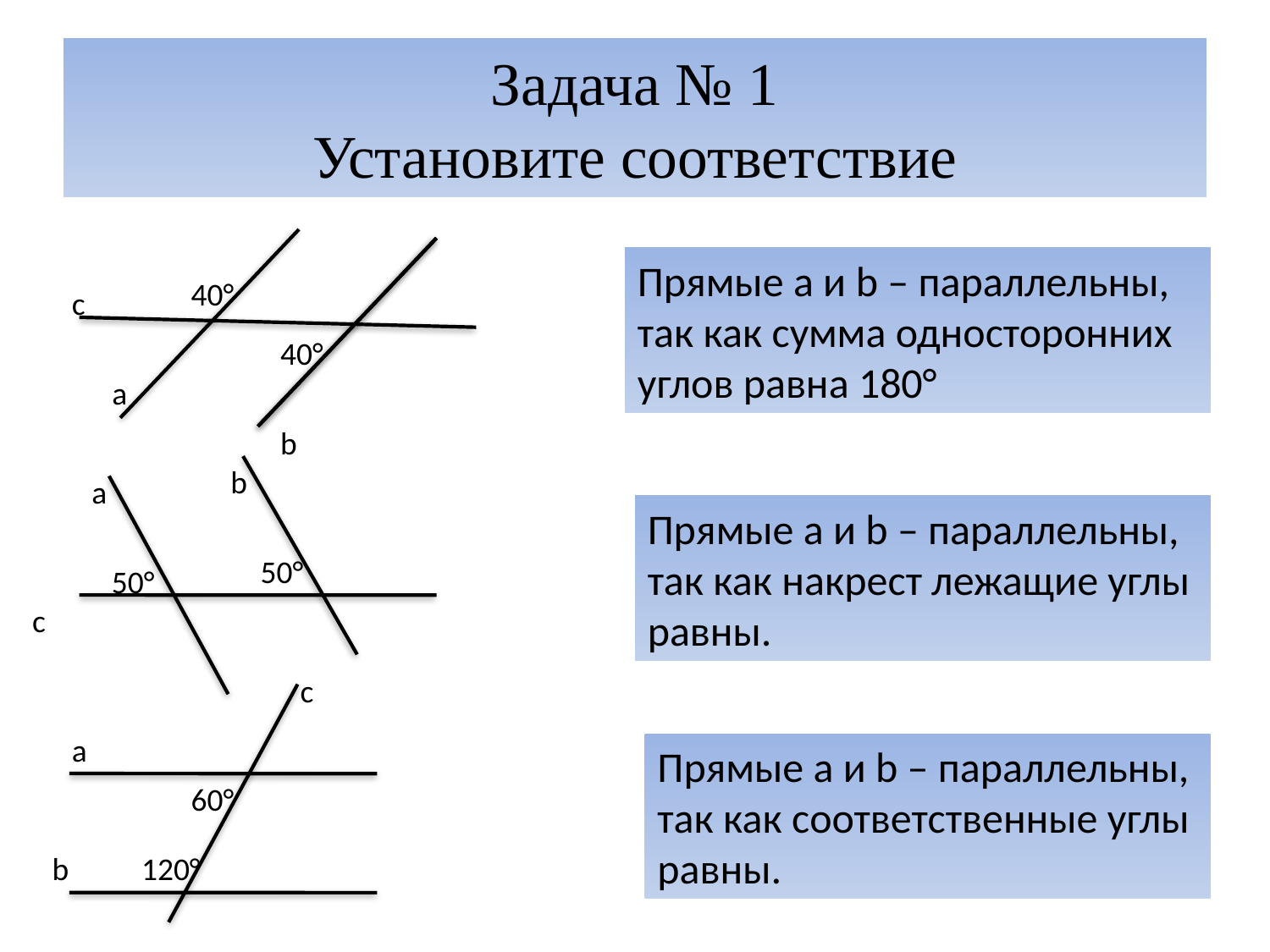

# Задача № 1 Установите соответствие
Прямые а и b – параллельны,  так как сумма односторонних углов равна 180°
40°
c
40°
а
b
b
a
Прямые а и b – параллельны, так как накрест лежащие углы равны.
50°
50°
с
с
а
Прямые а и b – параллельны, так как соответственные углы равны.

60°
b
120°